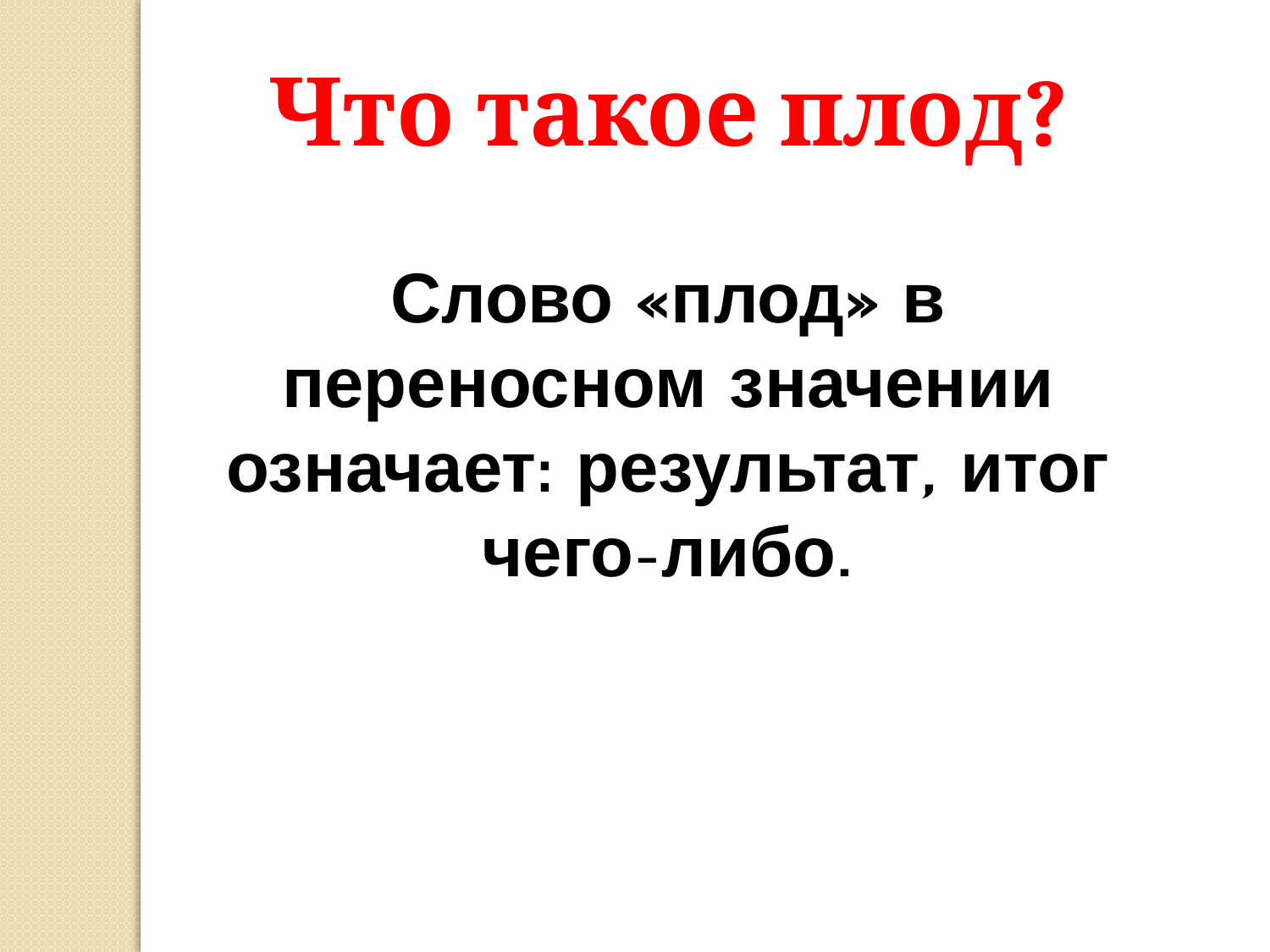

Что такое плод?
Слово «плод» в переносном значении означает: результат, итог чего-либо.